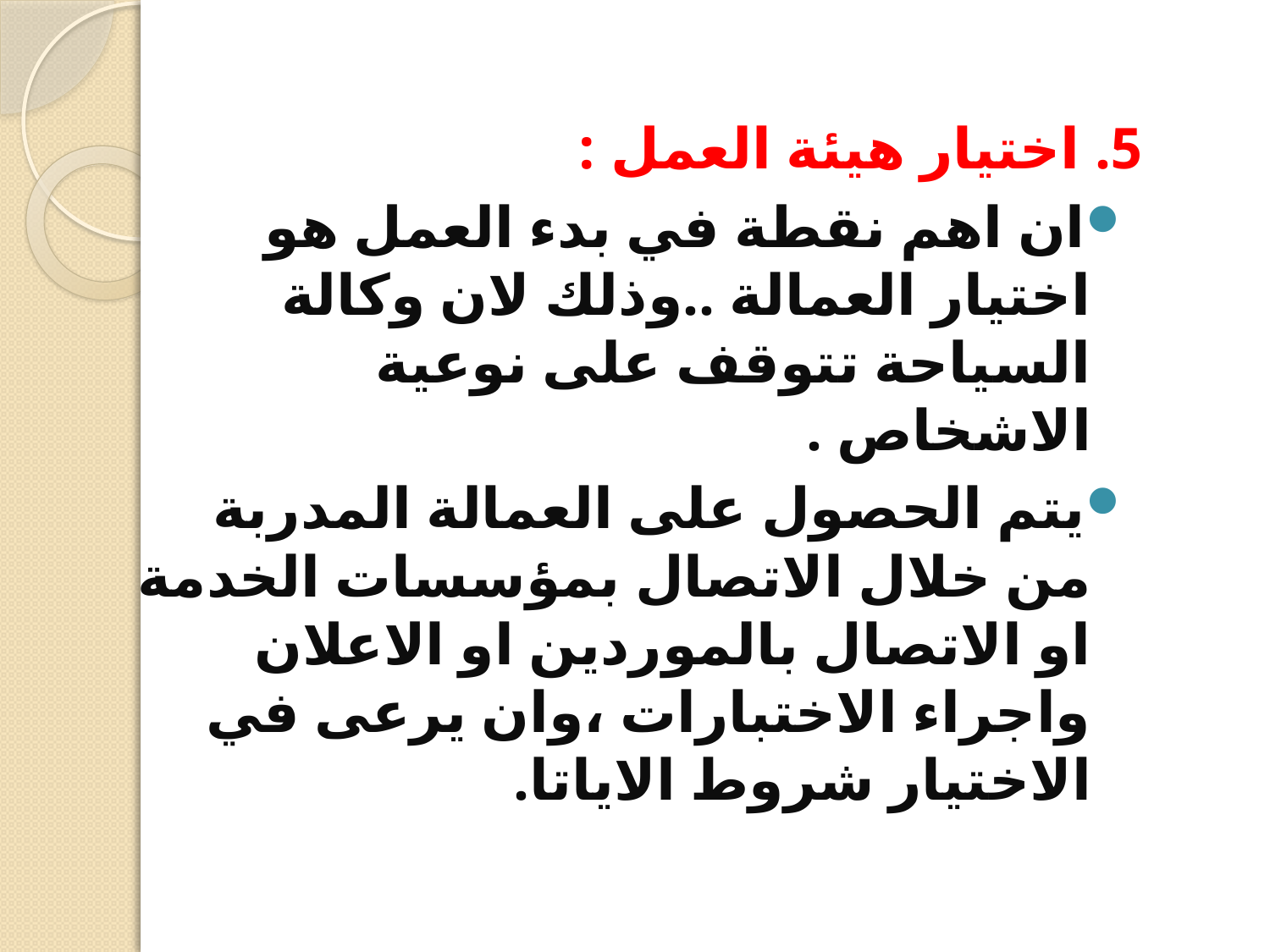

5. اختيار هيئة العمل :
ان اهم نقطة في بدء العمل هو اختيار العمالة ..وذلك لان وكالة السياحة تتوقف على نوعية الاشخاص .
يتم الحصول على العمالة المدربة من خلال الاتصال بمؤسسات الخدمة او الاتصال بالموردين او الاعلان واجراء الاختبارات ،وان يرعى في الاختيار شروط الاياتا.